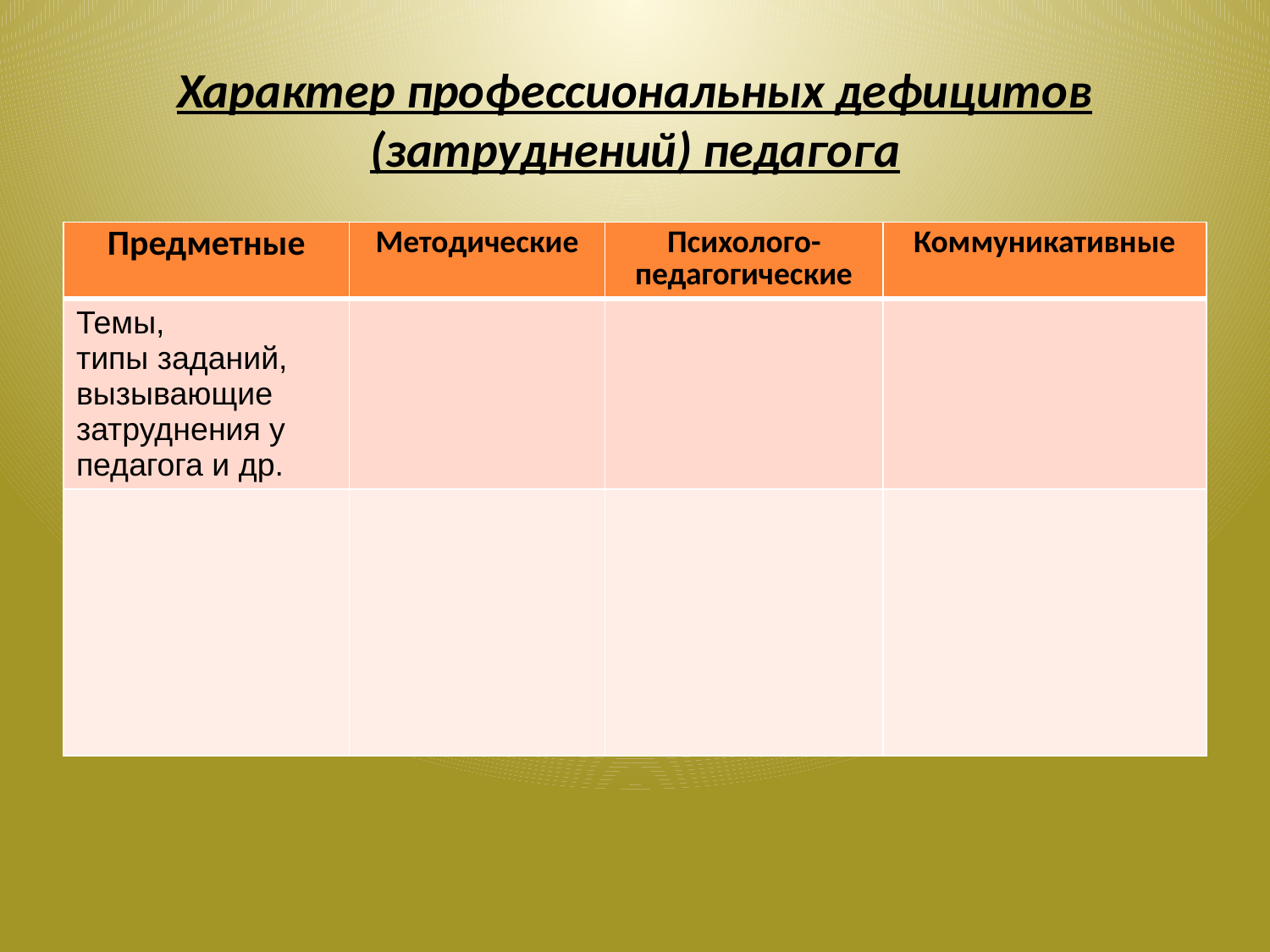

Характер профессиональных дефицитов (затруднений) педагога
| Предметные | Методические | Психолого-педагогические | Коммуникативные |
| --- | --- | --- | --- |
| Темы, типы заданий, вызывающие затруднения у педагога и др. |  |  |  |
|  |  |  |  |